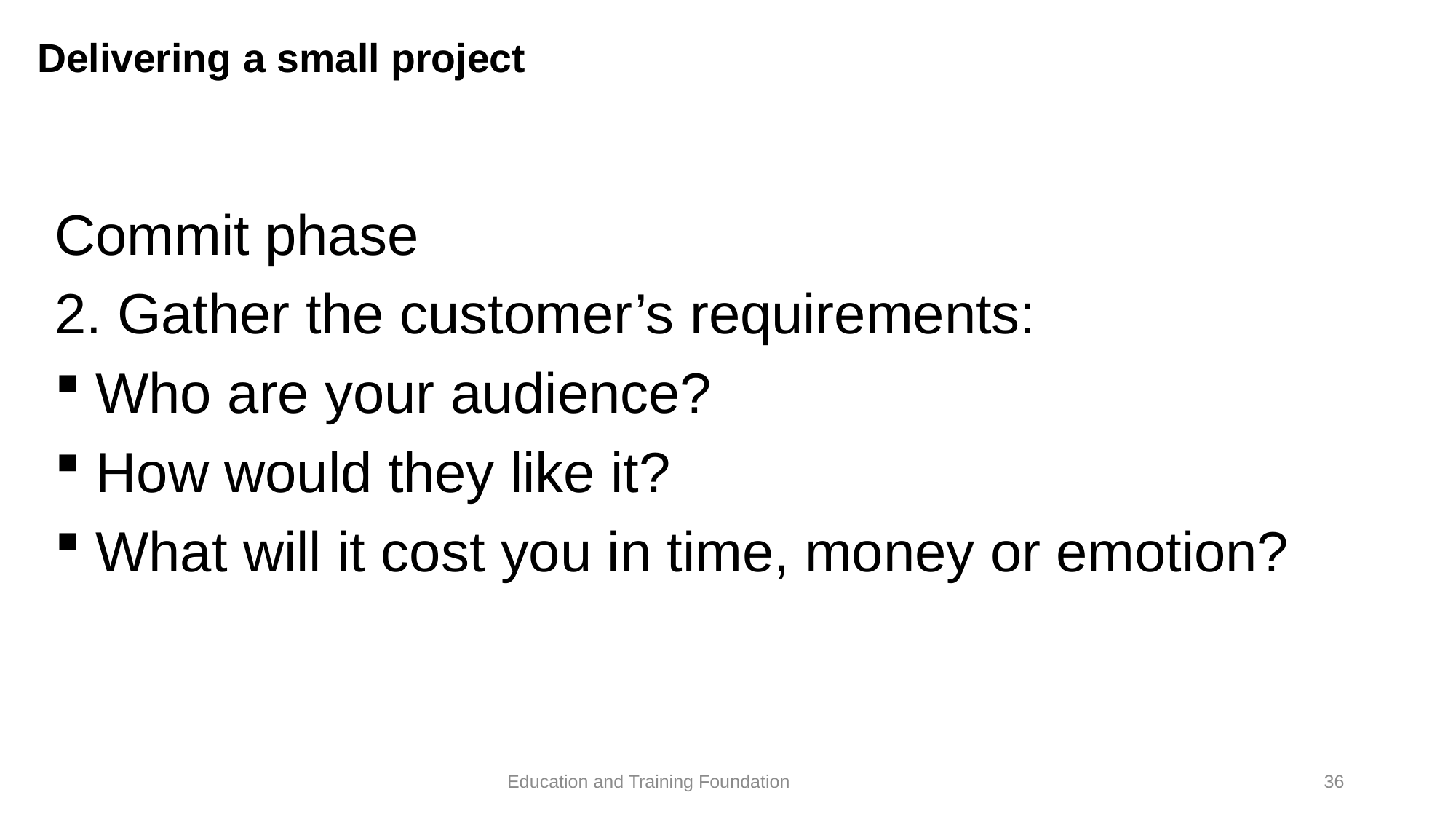

# Delivering a small project
Commit phase
2. Gather the customer’s requirements:
Who are your audience?
How would they like it?
What will it cost you in time, money or emotion?
36
Education and Training Foundation